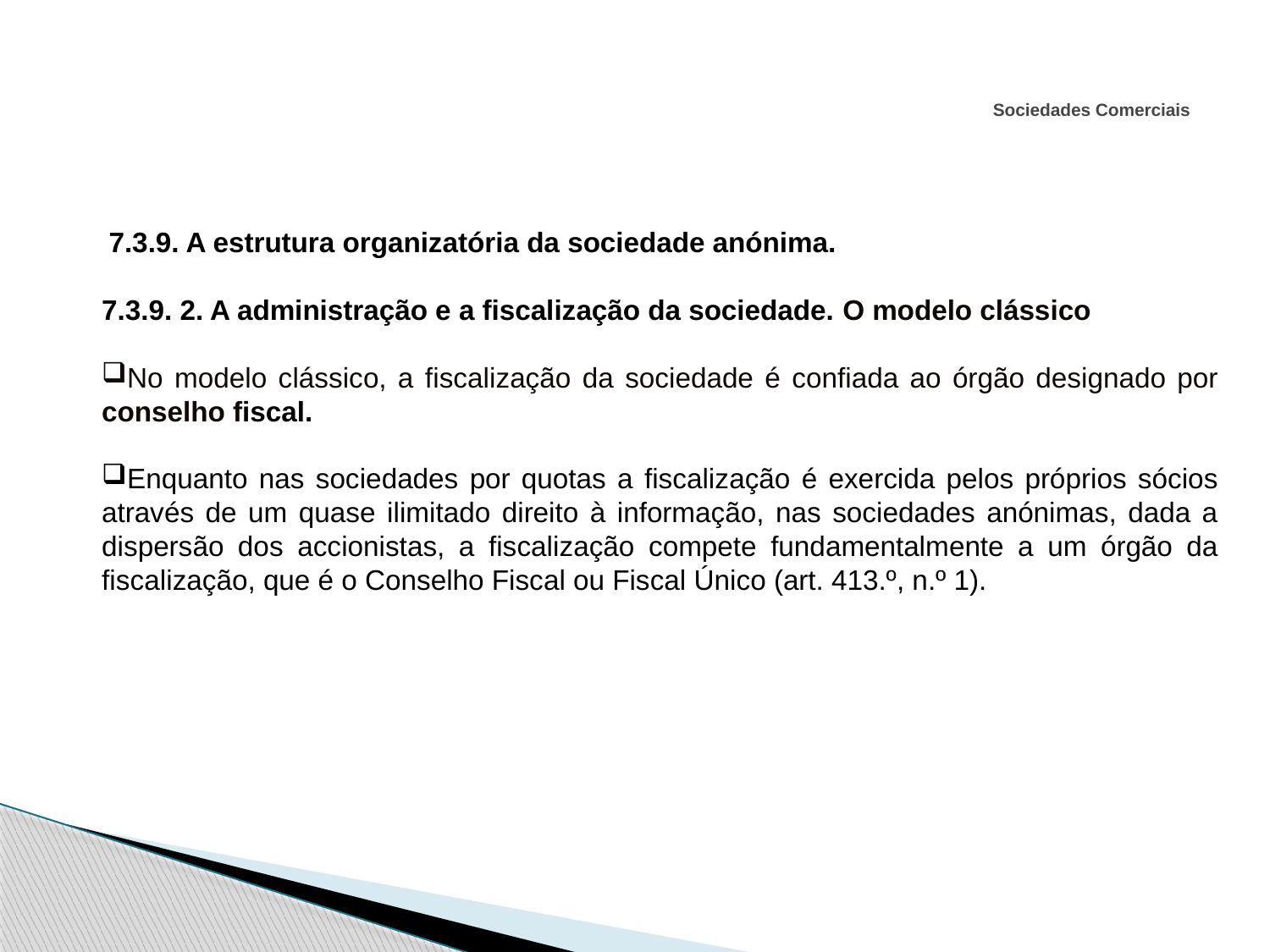

# Sociedades Comerciais
 7.3.9. A estrutura organizatória da sociedade anónima.

7.3.9. 2. A administração e a fiscalização da sociedade. O modelo clássico

No modelo clássico, a fiscalização da sociedade é confiada ao órgão designado por conselho fiscal.

Enquanto nas sociedades por quotas a fiscalização é exercida pelos próprios sócios através de um quase ilimitado direito à informação, nas sociedades anónimas, dada a dispersão dos accionistas, a fiscalização compete fundamentalmente a um órgão da fiscalização, que é o Conselho Fiscal ou Fiscal Único (art. 413.º, n.º 1).